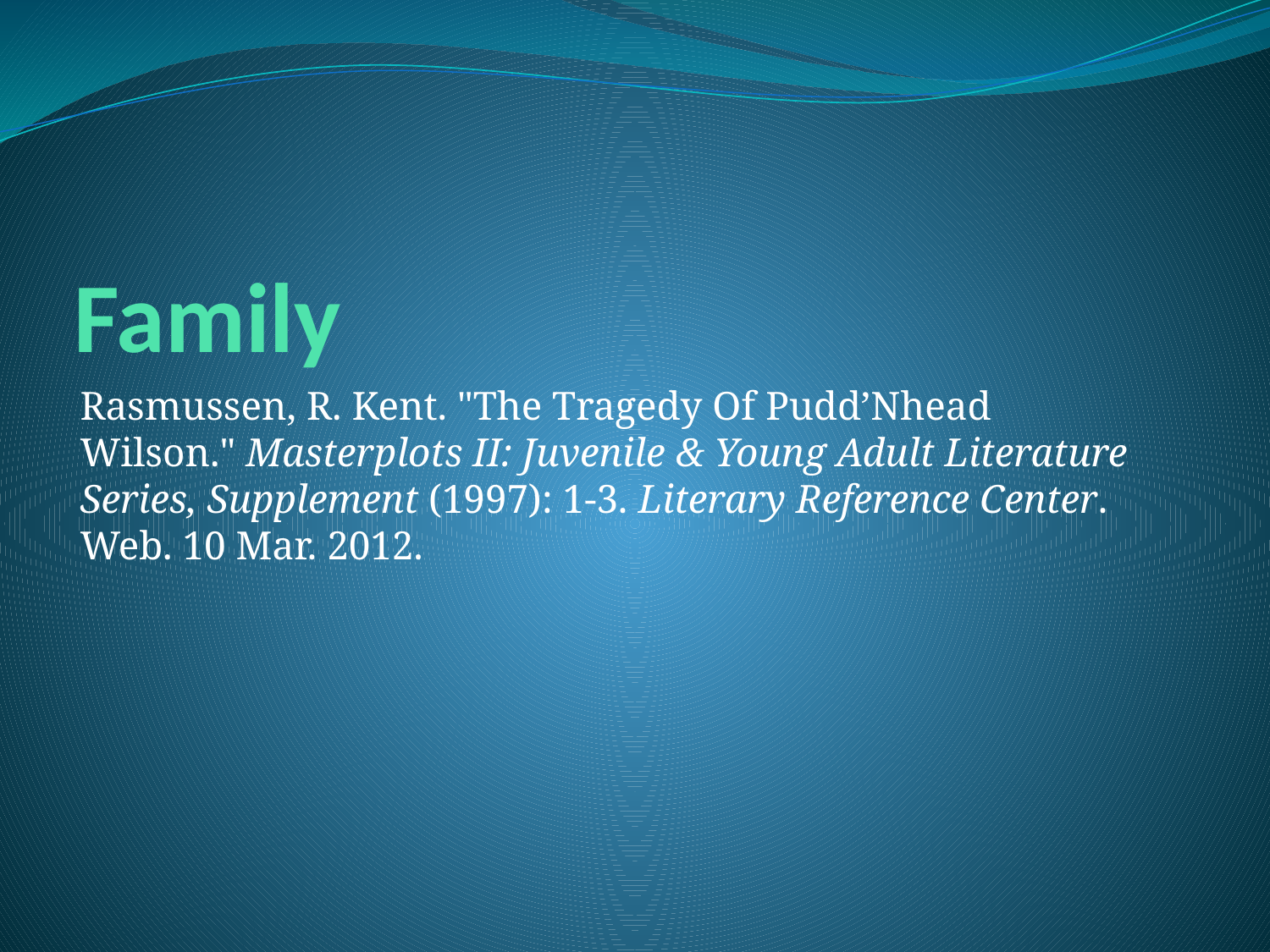

# Family
Rasmussen, R. Kent. "The Tragedy Of Pudd’Nhead Wilson." Masterplots II: Juvenile & Young Adult Literature Series, Supplement (1997): 1-3. Literary Reference Center. Web. 10 Mar. 2012.